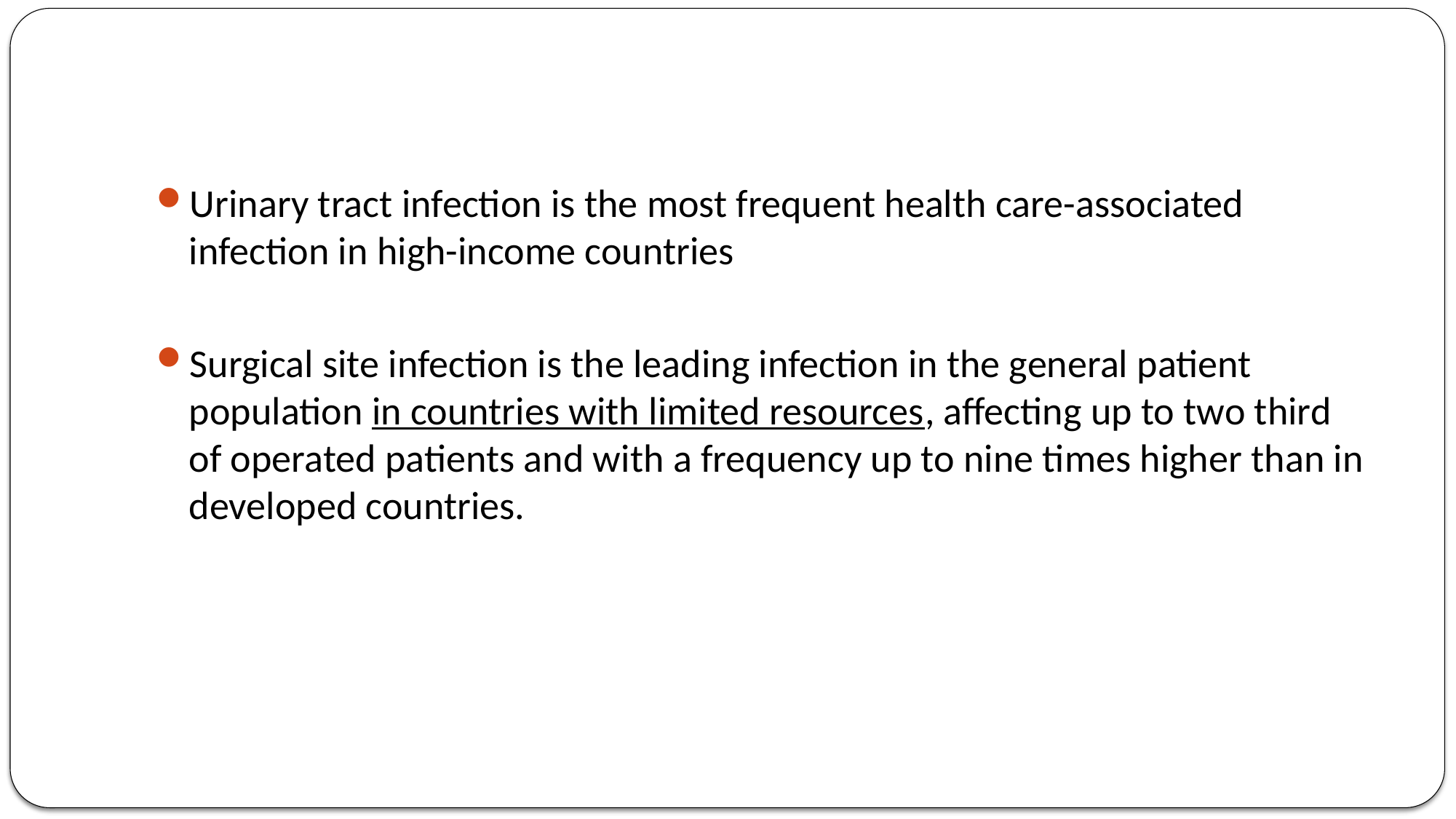

#
Urinary tract infection is the most frequent health care-associated infection in high-income countries

Surgical site infection is the leading infection in the general patient population in countries with limited resources, affecting up to two third of operated patients and with a frequency up to nine times higher than in developed countries.